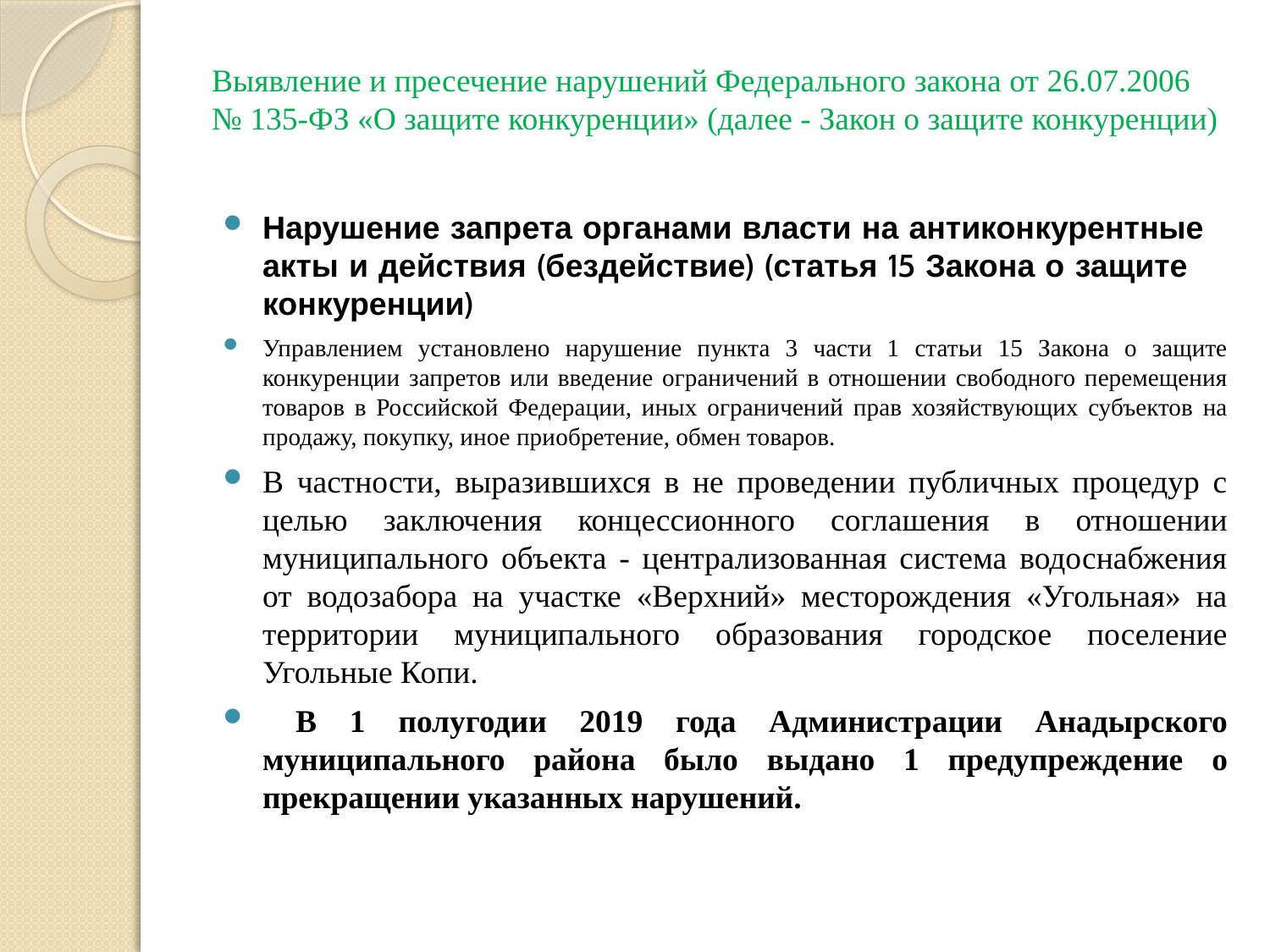

# Выявление и пресечение нарушений Федерального закона от 26.07.2006 № 135-ФЗ «О защите конкуренции» (далее - Закон о защите конкуренции)
Нарушение запрета органами власти на антиконкурентные акты и действия (бездействие) (статья 15 Закона о защите конкуренции)
Управлением установлено нарушение пункта 3 части 1 статьи 15 Закона о защите конкуренции запретов или введение ограничений в отношении свободного перемещения товаров в Российской Федерации, иных ограничений прав хозяйствующих субъектов на продажу, покупку, иное приобретение, обмен товаров.
В частности, выразившихся в не проведении публичных процедур с целью заключения концессионного соглашения в отношении муниципального объекта - централизованная система водоснабжения от водозабора на участке «Верхний» месторождения «Угольная» на территории муниципального образования городское поселение Угольные Копи.
 В 1 полугодии 2019 года Администрации Анадырского муниципального района было выдано 1 предупреждение о прекращении указанных нарушений.